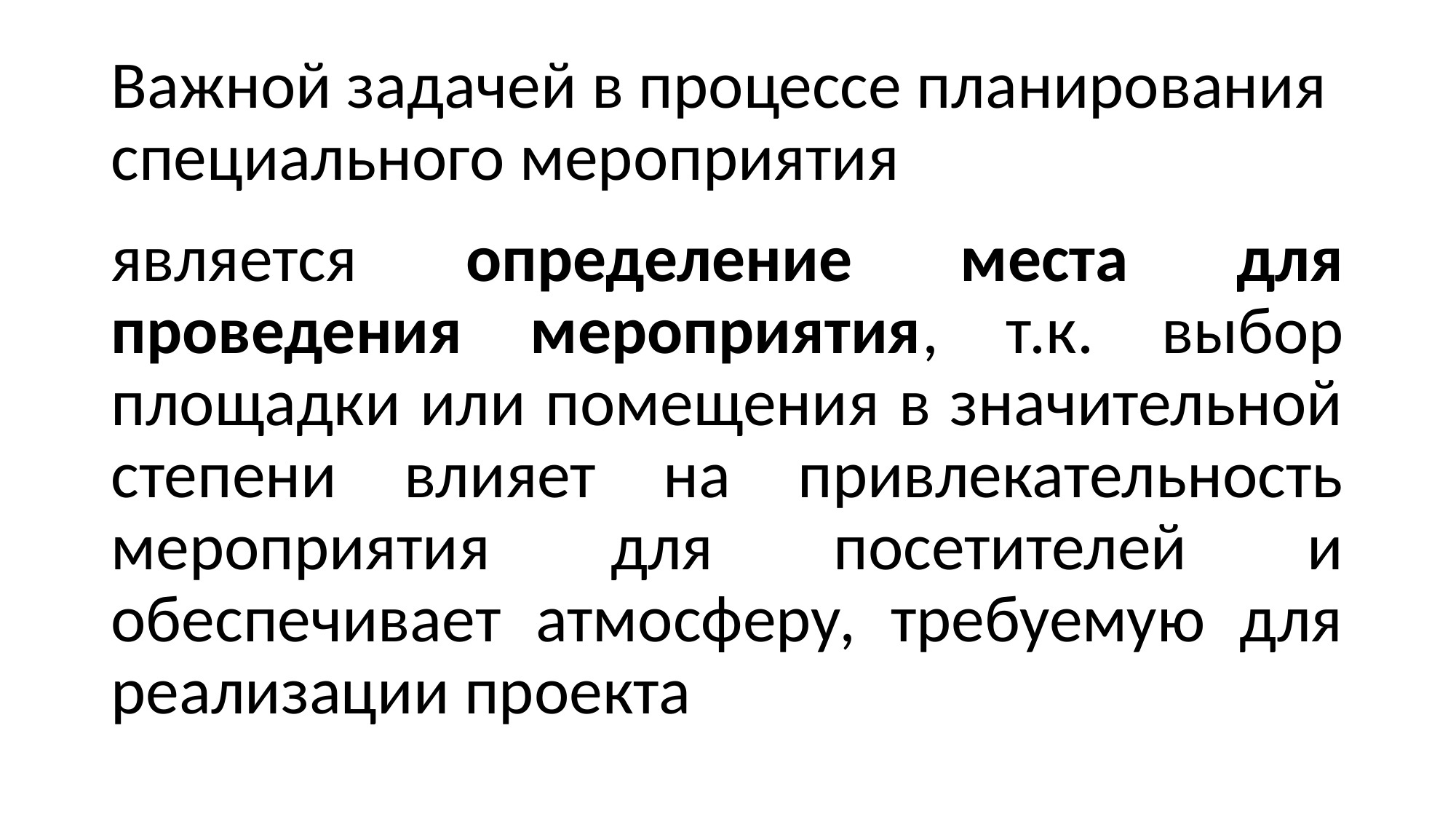

# Важной задачей в процессе планирования специального мероприятия
является определение места для проведения мероприятия, т.к. выбор площадки или помещения в значительной степени влияет на привлекательность мероприятия для посетителей и обеспечивает атмосферу, требуемую для реализации проекта